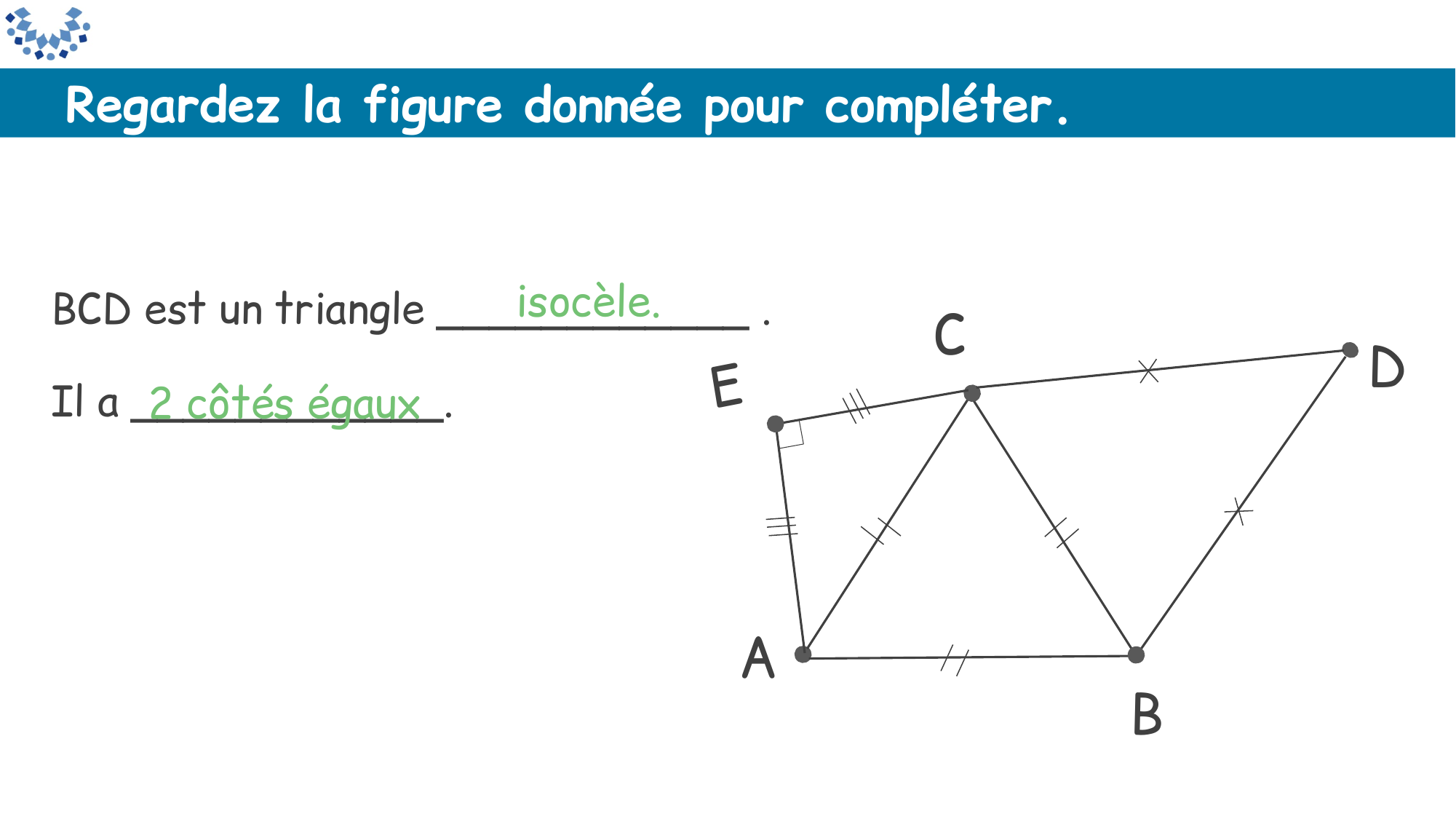

Regardez la figure donnée pour compléter.
isocèle.
BCD est un triangle ____________ .
Il a ____________.
C

A

B
2 côtés égaux
D

E